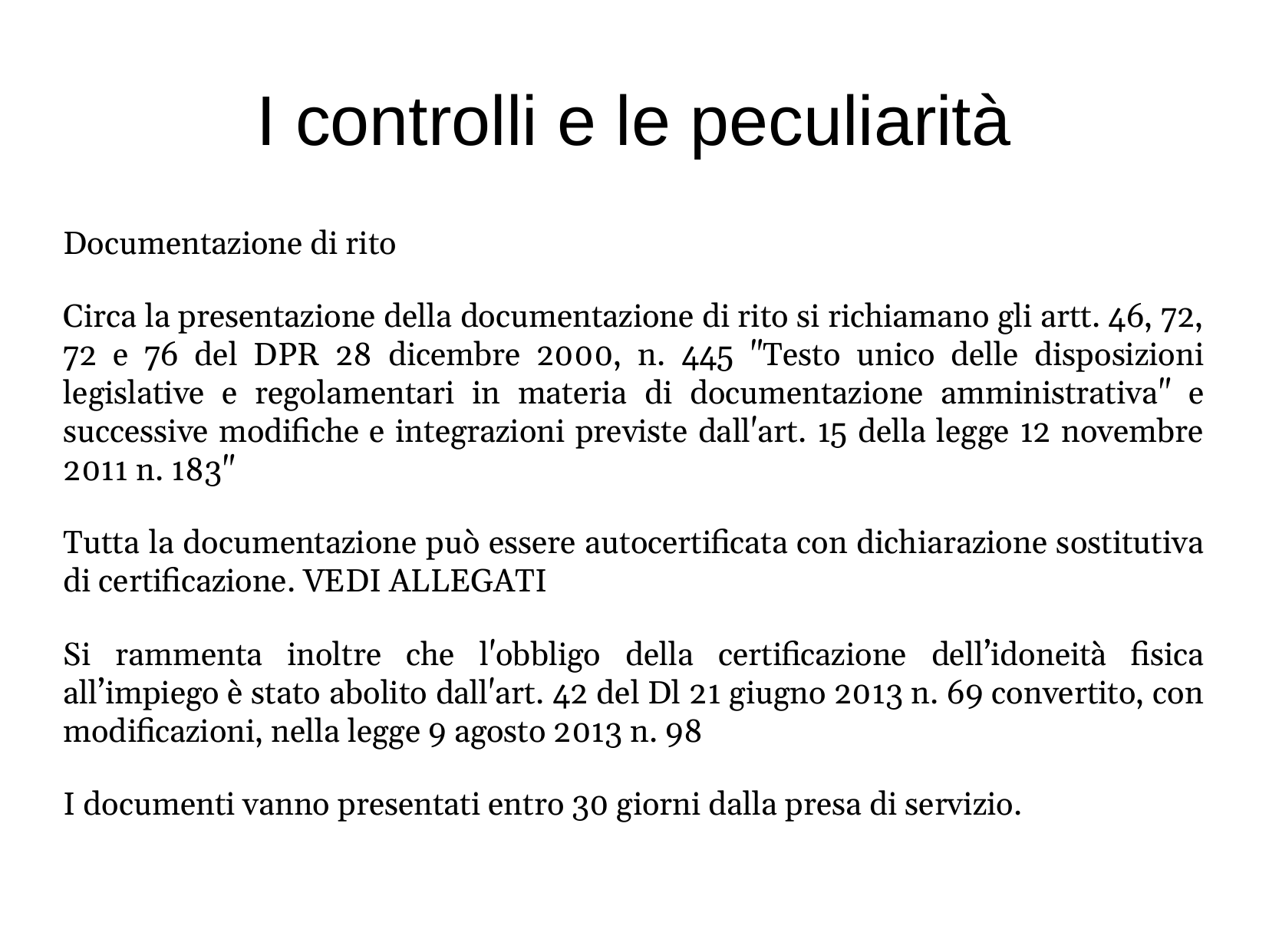

I controlli e le peculiarità
Documentazione di rito

Circa la presentazione della documentazione di rito si richiamano gli artt. 46, 72, 72 e 76 del DPR 28 dicembre 2000, n. 445 "Testo unico delle disposizioni legislative e regolamentari in materia di documentazione amministrativa" e successive modifiche e integrazioni previste dall'art. 15 della legge 12 novembre 2011 n. 183"

Tutta la documentazione può essere autocertificata con dichiarazione sostitutiva di certificazione. VEDI ALLEGATI

Si rammenta inoltre che l'obbligo della certificazione dell’idoneità fisica all’impiego è stato abolito dall'art. 42 del Dl 21 giugno 2013 n. 69 convertito, con modificazioni, nella legge 9 agosto 2013 n. 98

I documenti vanno presentati entro 30 giorni dalla presa di servizio.